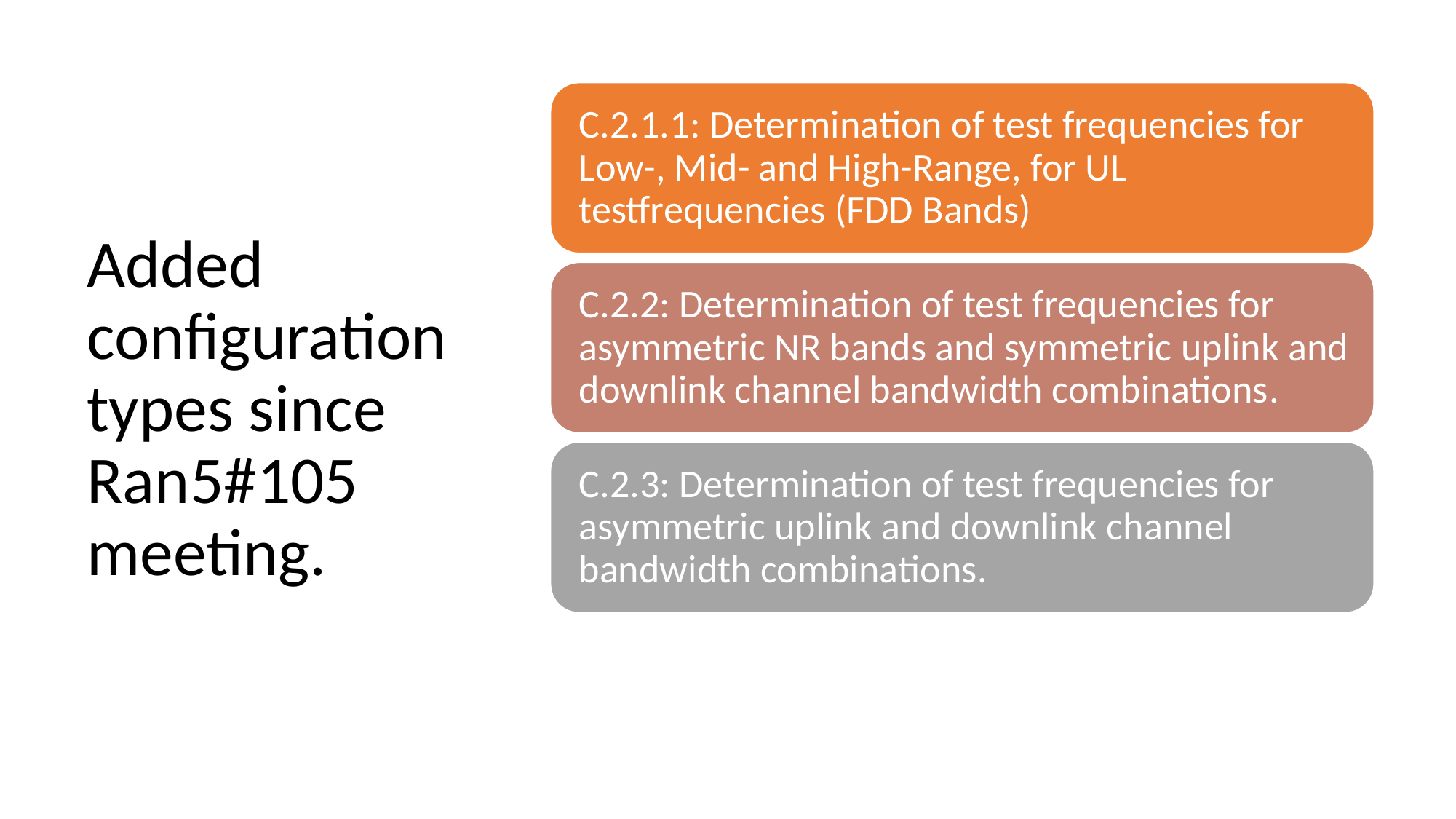

C.2.1.1: Determination of test frequencies for Low-, Mid- and High-Range, for UL testfrequencies (FDD Bands)
C.2.2: Determination of test frequencies for asymmetric NR bands and symmetric uplink and downlink channel bandwidth combinations.
C.2.3: Determination of test frequencies for asymmetric uplink and downlink channel bandwidth combinations.
# Added configuration types since Ran5#105 meeting.